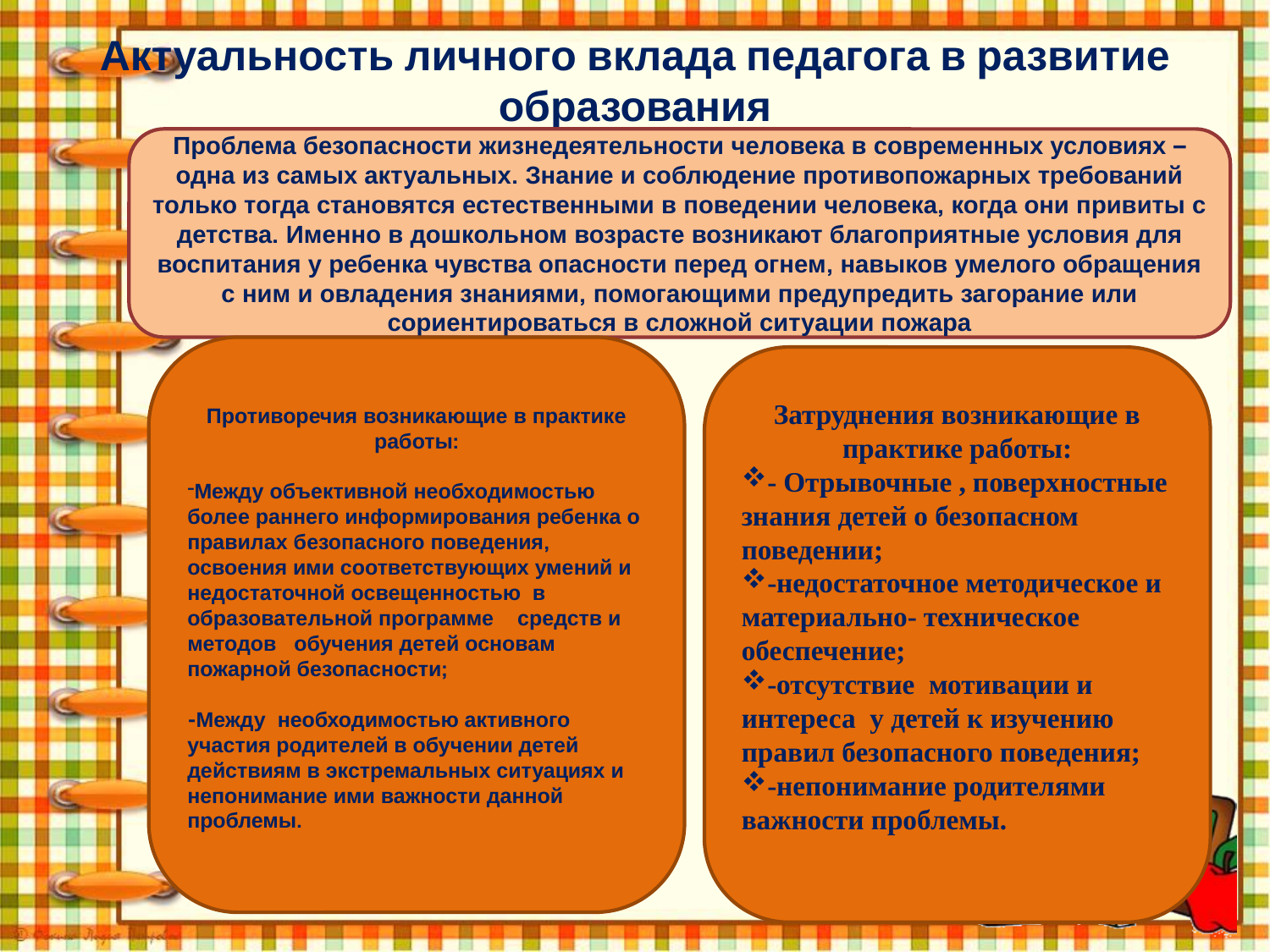

# Актуальность личного вклада педагога в развитие образования
Проблема безопасности жизнедеятельности человека в современных условиях – одна из самых актуальных. Знание и соблюдение противопожарных требований только тогда становятся естественными в поведении человека, когда они привиты с детства. Именно в дошкольном возрасте возникают благоприятные условия для воспитания у ребенка чувства опасности перед огнем, навыков умелого обращения с ним и овладения знаниями, помогающими предупредить загорание или сориентироваться в сложной ситуации пожара

Противоречия возникающие в практике работы:

Между объективной необходимостью более раннего информирования ребенка о правилах безопасного поведения, освоения ими соответствующих умений и недостаточной освещенностью  в образовательной программе    средств и методов   обучения детей основам пожарной безопасности;

-Между  необходимостью активного участия родителей в обучении детей действиям в экстремальных ситуациях и непонимание ими важности данной проблемы.

Затруднения возникающие в практике работы:
- Отрывочные , поверхностные знания детей о безопасном поведении;
-недостаточное методическое и материально- техническое обеспечение;
-отсутствие  мотивации и интереса  у детей к изучению правил безопасного поведения;
-непонимание родителями важности проблемы.